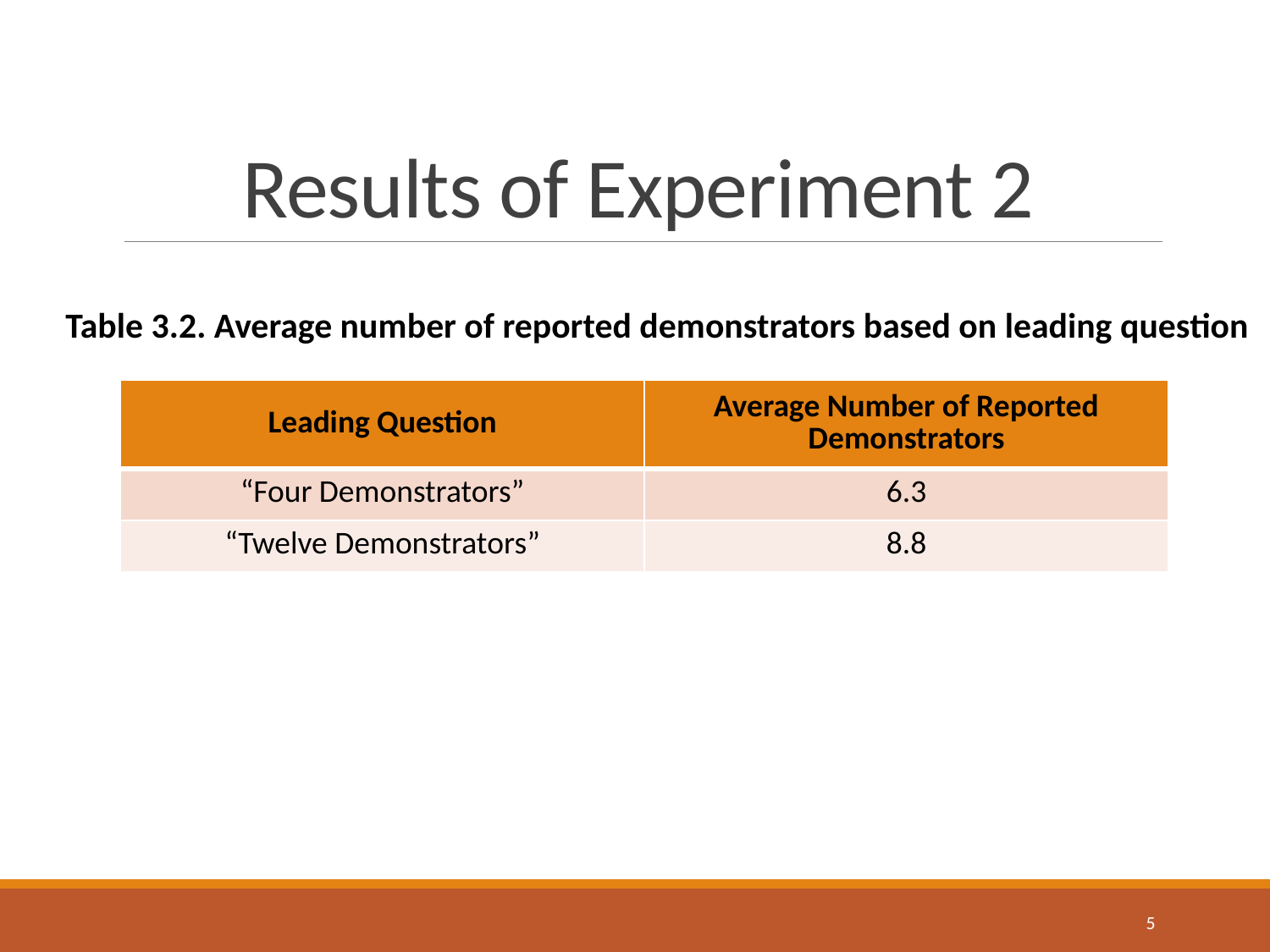

# Results of Experiment 2
Table 3.2. Average number of reported demonstrators based on leading question
| Leading Question | Average Number of Reported Demonstrators |
| --- | --- |
| “Four Demonstrators” | 6.3 |
| “Twelve Demonstrators” | 8.8 |
5